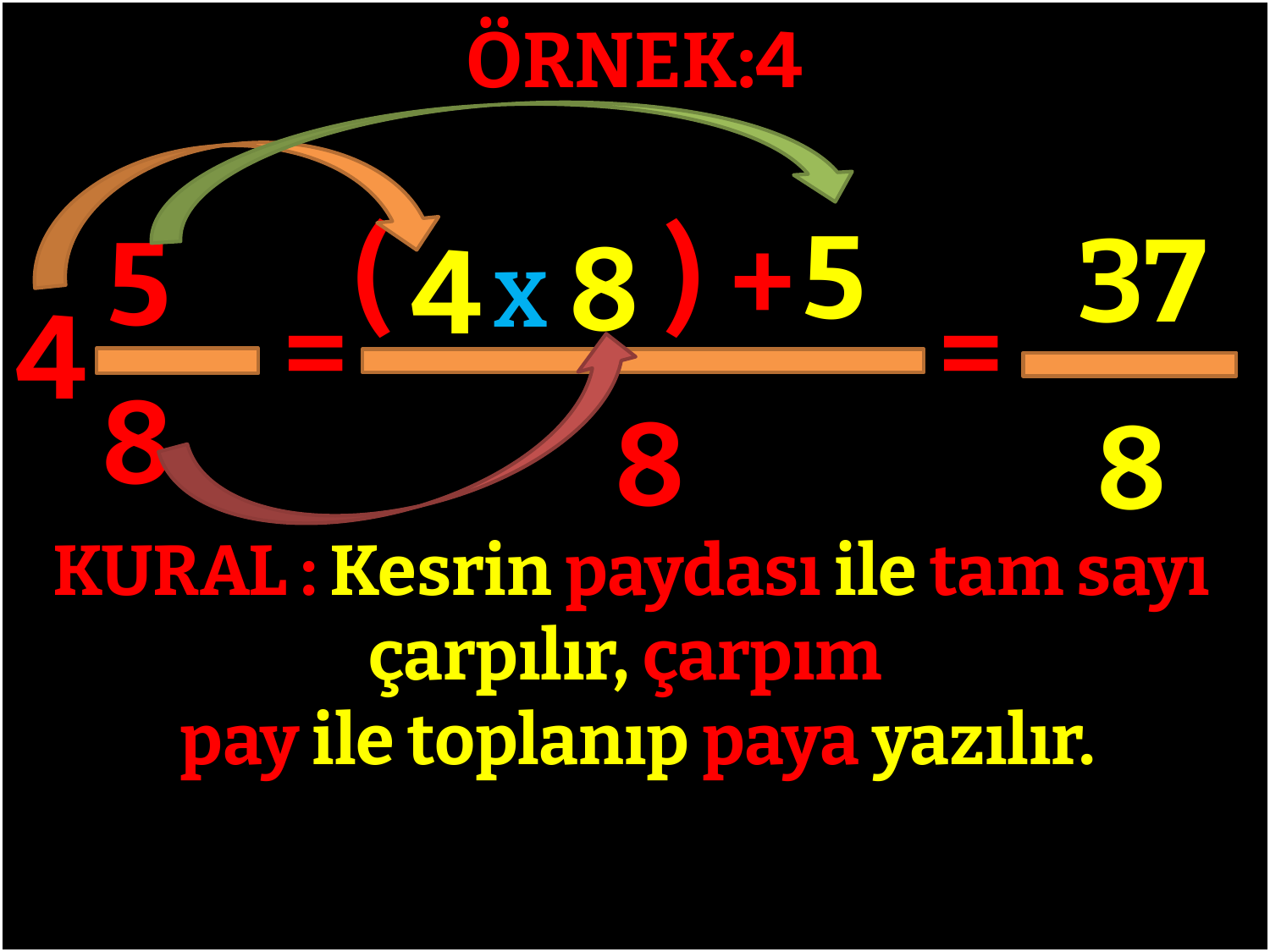

ÖRNEK:4

5
)
(
37
+
5
8
4
X
=
=
4
#

8
8
8

KURAL : Kesrin paydası ile tam sayı çarpılır, çarpım
 pay ile toplanıp paya yazılır.